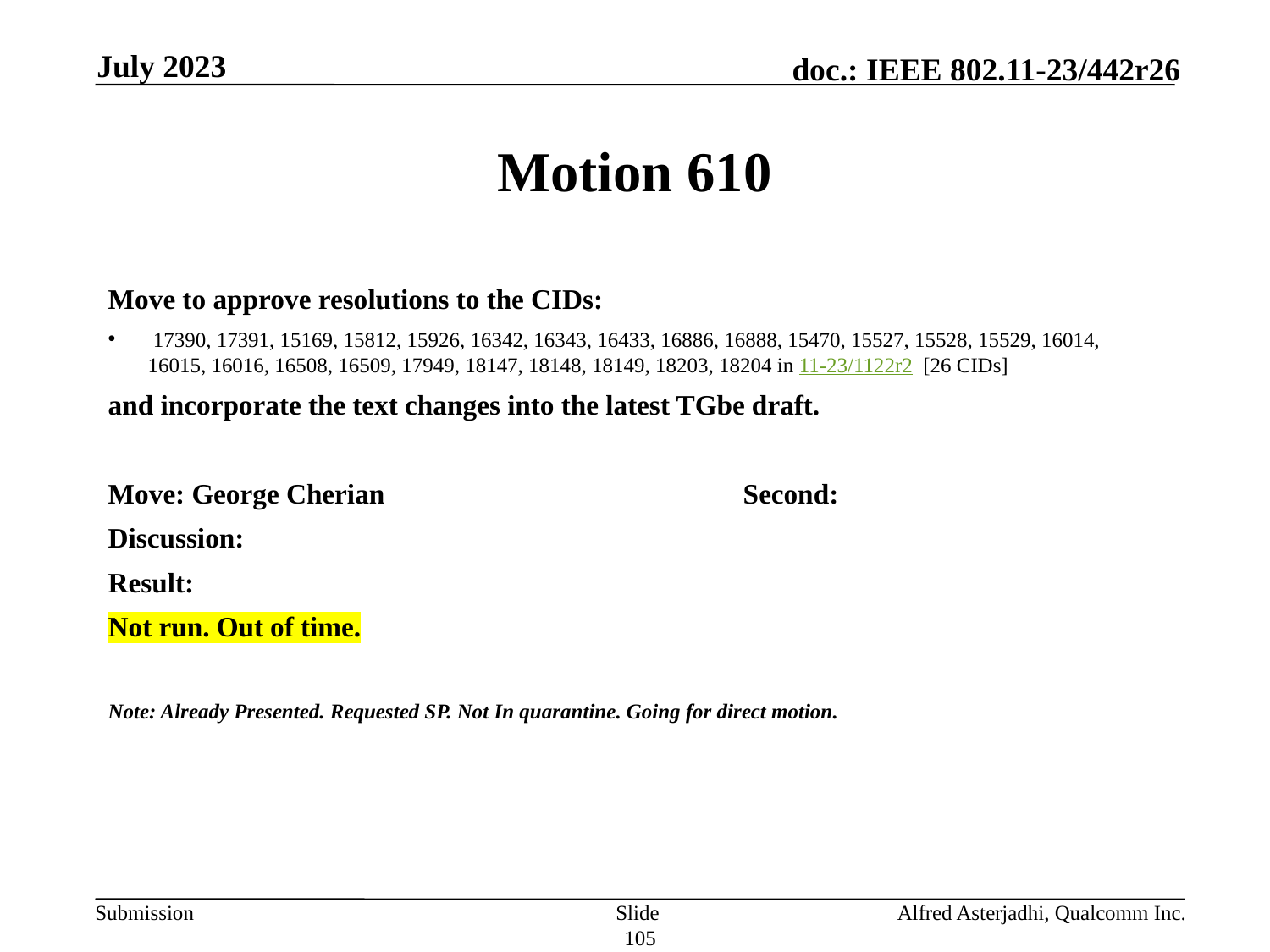

July 2023
# Motion 610
Move to approve resolutions to the CIDs:
 17390, 17391, 15169, 15812, 15926, 16342, 16343, 16433, 16886, 16888, 15470, 15527, 15528, 15529, 16014, 16015, 16016, 16508, 16509, 17949, 18147, 18148, 18149, 18203, 18204 in 11-23/1122r2  [26 CIDs]
and incorporate the text changes into the latest TGbe draft.

Move: George Cherian			Second:
Discussion:
Result:
Not run. Out of time.

Note: Already Presented. Requested SP. Not In quarantine. Going for direct motion.
Slide 105
Alfred Asterjadhi, Qualcomm Inc.